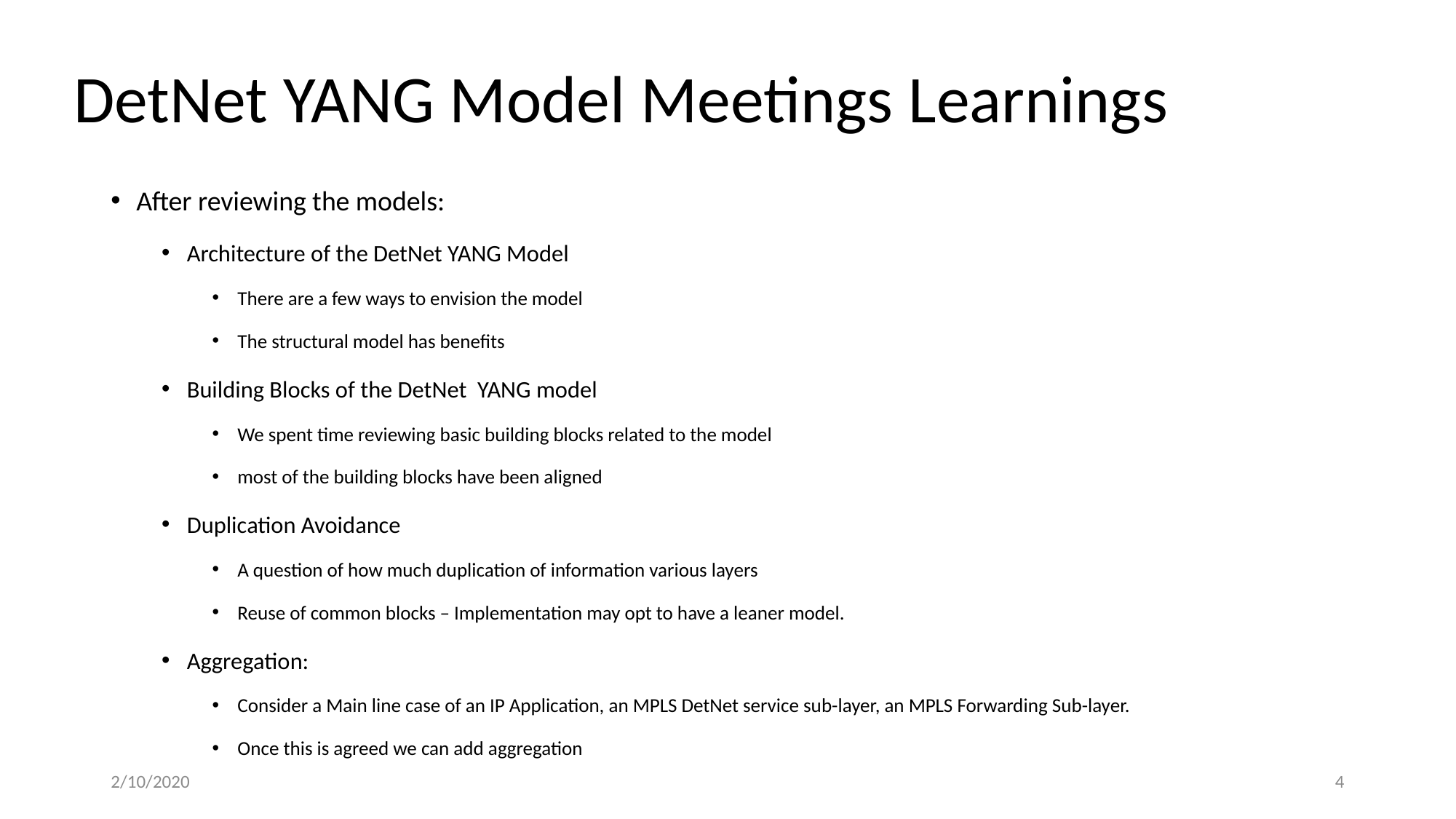

# DetNet YANG Model Meetings Learnings
After reviewing the models:
Architecture of the DetNet YANG Model
There are a few ways to envision the model
The structural model has benefits
Building Blocks of the DetNet  YANG model
We spent time reviewing basic building blocks related to the model
most of the building blocks have been aligned
Duplication Avoidance
A question of how much duplication of information various layers
Reuse of common blocks – Implementation may opt to have a leaner model.
Aggregation:
Consider a Main line case of an IP Application, an MPLS DetNet service sub-layer, an MPLS Forwarding Sub-layer.
Once this is agreed we can add aggregation
2/10/2020
4